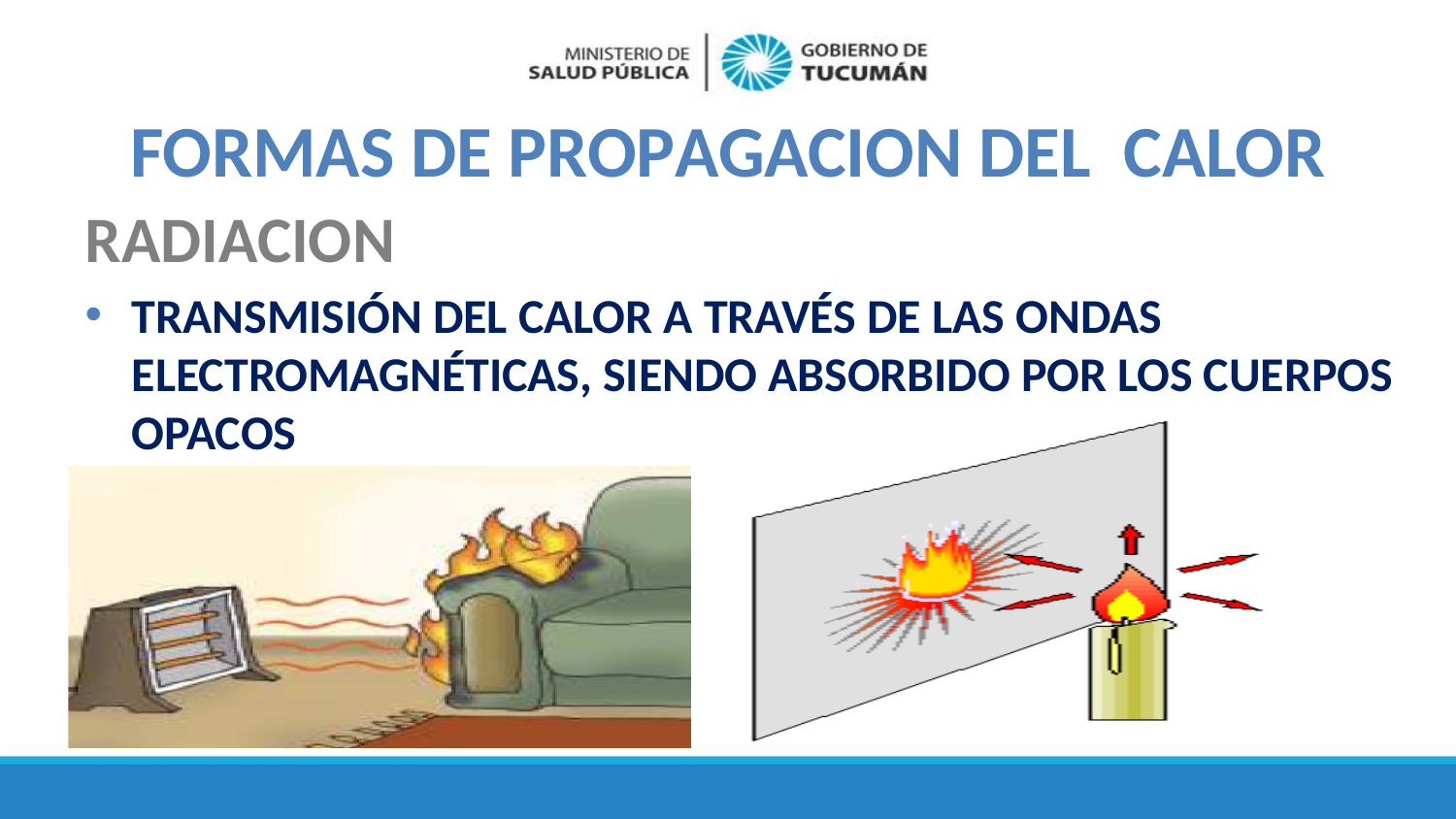

# FORMAS DE PROPAGACION DEL  CALOR
RADIACION
TRANSMISIÓN DEL CALOR A TRAVÉS DE LAS ONDAS ELECTROMAGNÉTICAS, SIENDO ABSORBIDO POR LOS CUERPOS OPACOS